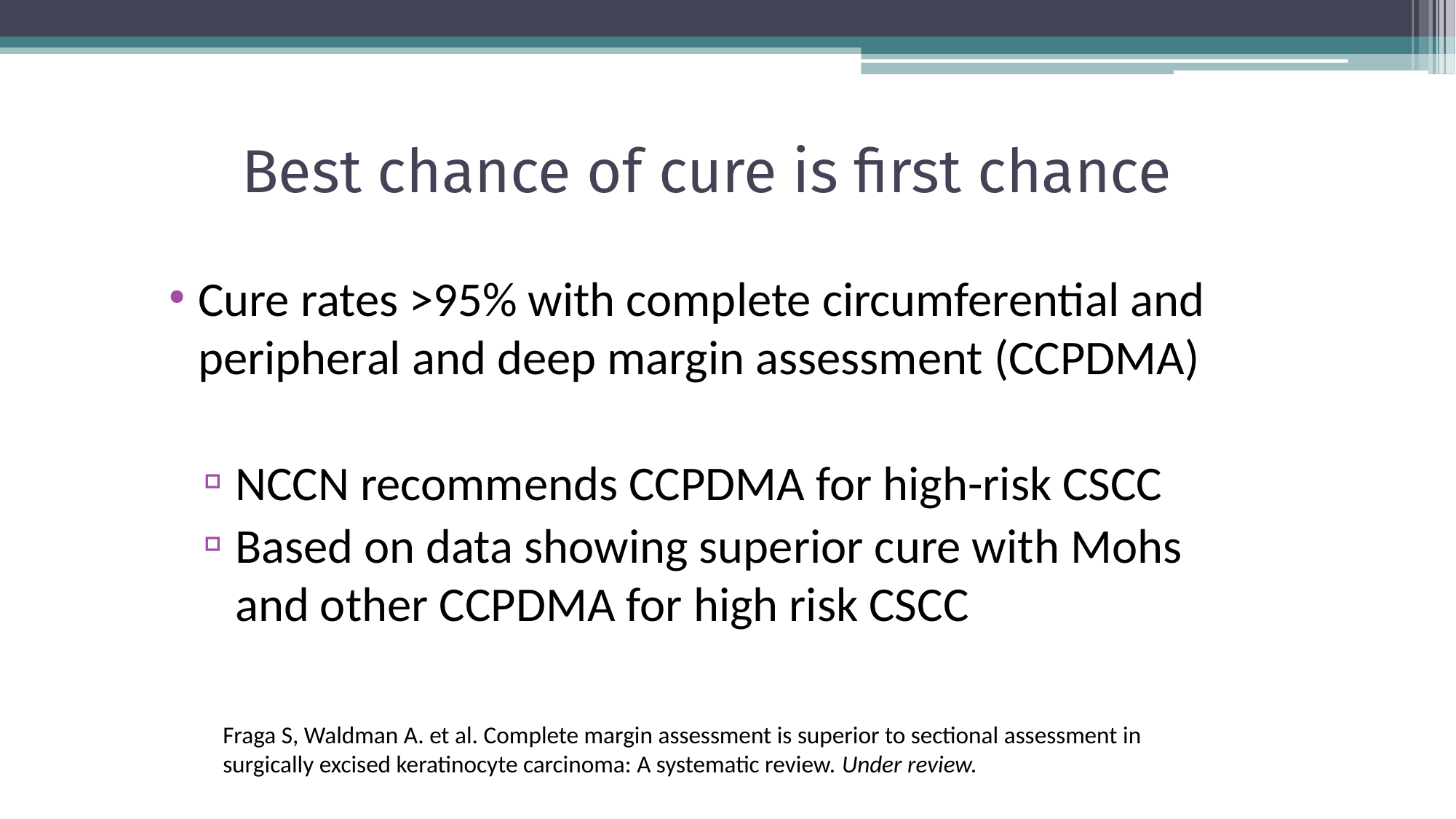

# Best chance of cure is first chance

Cure rates >95% with complete circumferential and peripheral and deep margin assessment (CCPDMA)

NCCN recommends CCPDMA for high-risk CSCC
Based on data showing superior cure with Mohs and other CCPDMA for high risk CSCC
Fraga S, Waldman A. et al. Complete margin assessment is superior to sectional assessment in surgically excised keratinocyte carcinoma: A systematic review. Under review.